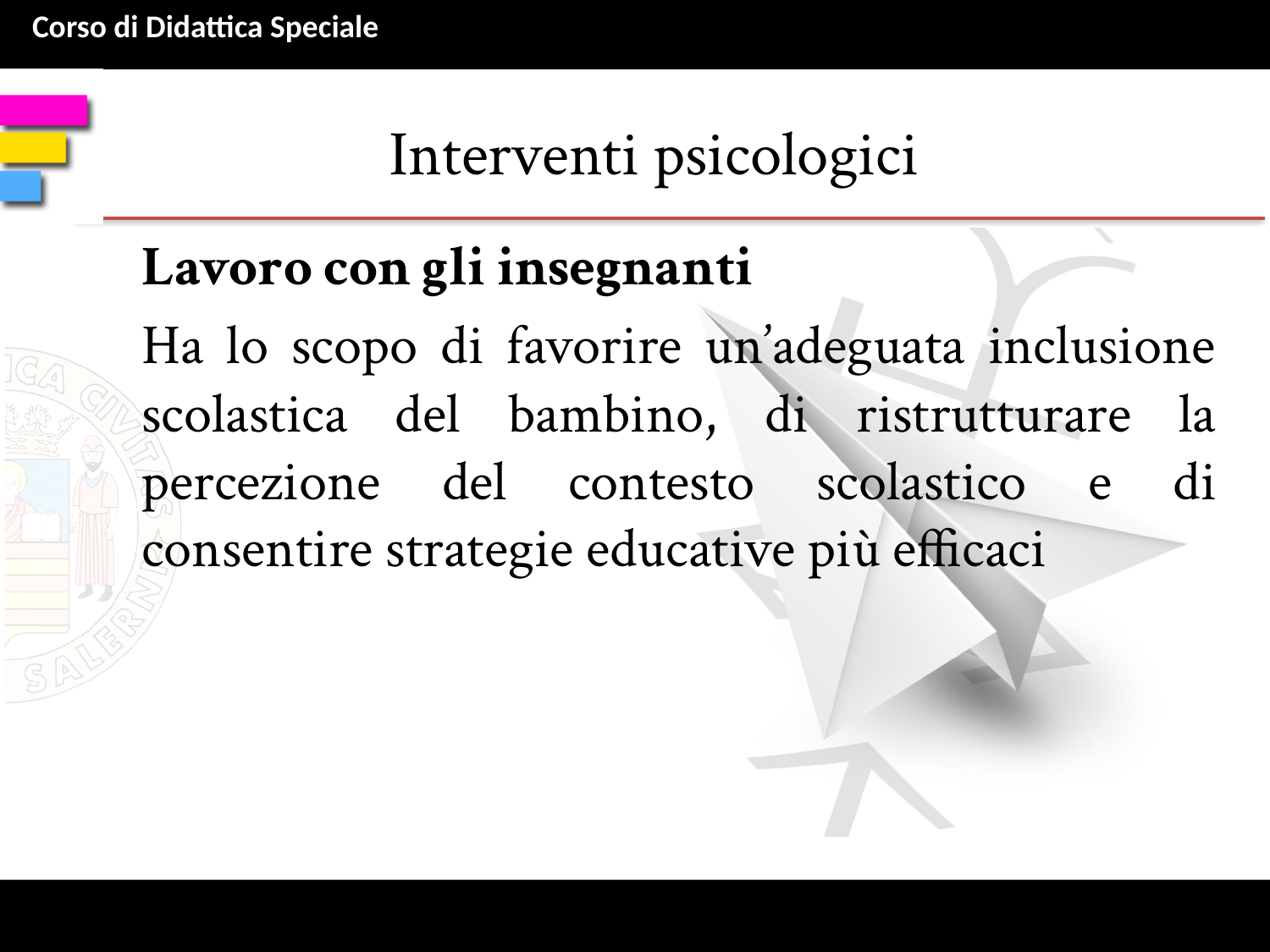

# Interventi psicologici
Lavoro con gli insegnanti
Ha lo scopo di favorire un’adeguata inclusione scolastica del bambino, di ristrutturare la percezione del contesto scolastico e di consentire strategie educative più efficaci